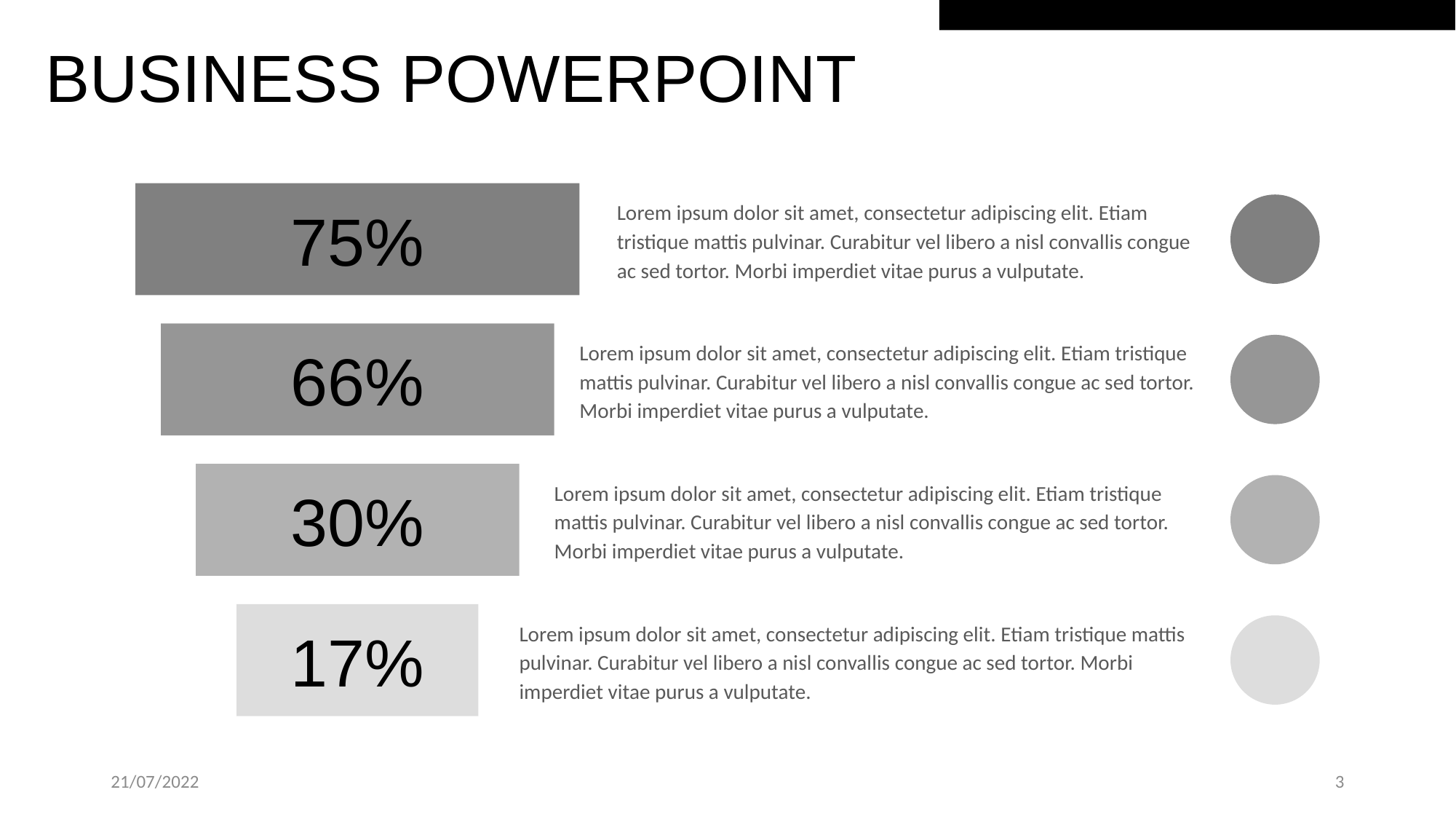

BUSINESS POWERPOINT
75%

Lorem ipsum dolor sit amet, consectetur adipiscing elit. Etiam tristique mattis pulvinar. Curabitur vel libero a nisl convallis congue ac sed tortor. Morbi imperdiet vitae purus a vulputate.
66%

Lorem ipsum dolor sit amet, consectetur adipiscing elit. Etiam tristique mattis pulvinar. Curabitur vel libero a nisl convallis congue ac sed tortor. Morbi imperdiet vitae purus a vulputate.
30%

Lorem ipsum dolor sit amet, consectetur adipiscing elit. Etiam tristique mattis pulvinar. Curabitur vel libero a nisl convallis congue ac sed tortor. Morbi imperdiet vitae purus a vulputate.
17%

Lorem ipsum dolor sit amet, consectetur adipiscing elit. Etiam tristique mattis pulvinar. Curabitur vel libero a nisl convallis congue ac sed tortor. Morbi imperdiet vitae purus a vulputate.
21/07/2022
3